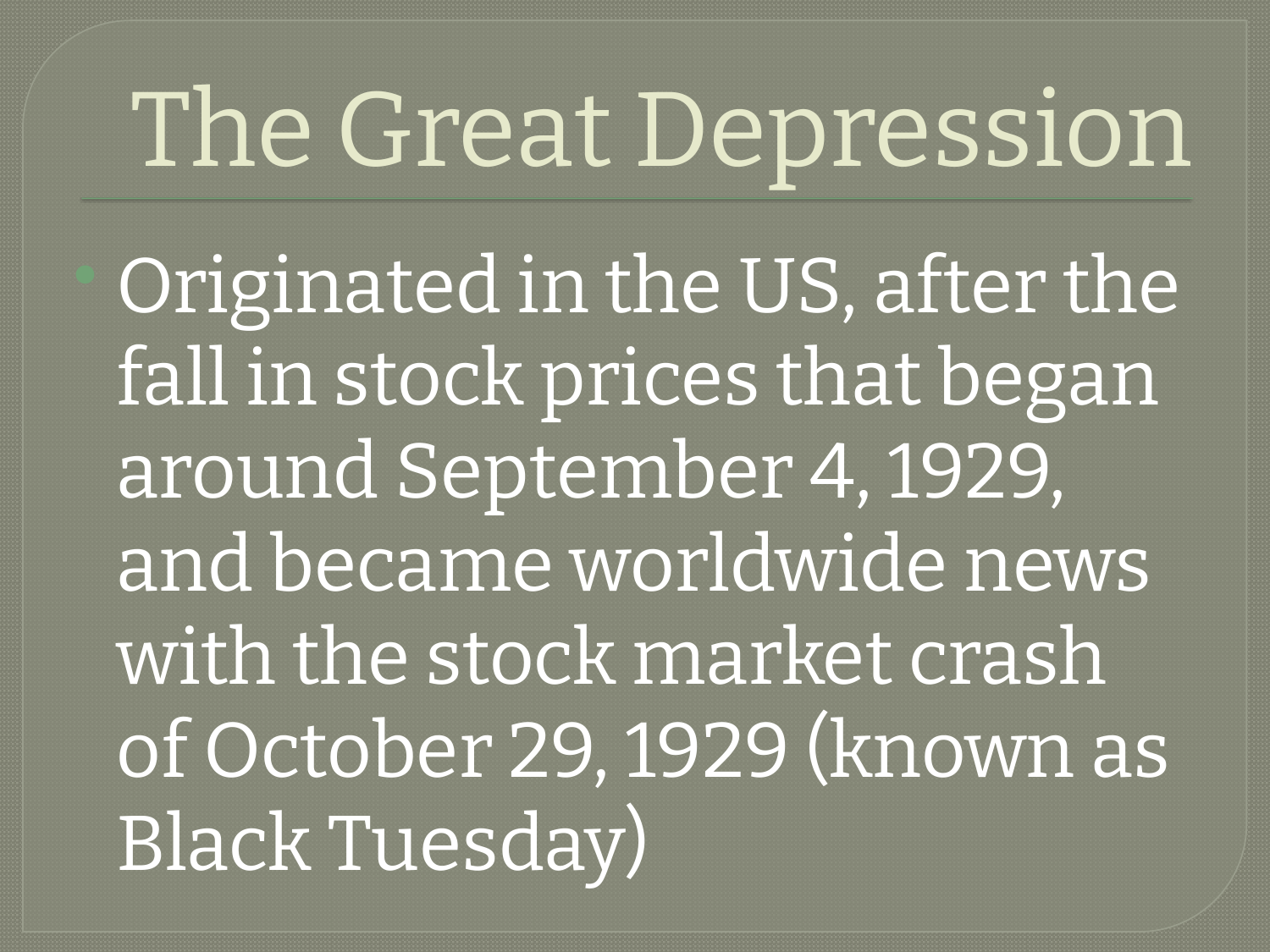

# The Great Depression
Originated in the US, after the fall in stock prices that began around September 4, 1929, and became worldwide news with the stock market crash of October 29, 1929 (known as Black Tuesday)